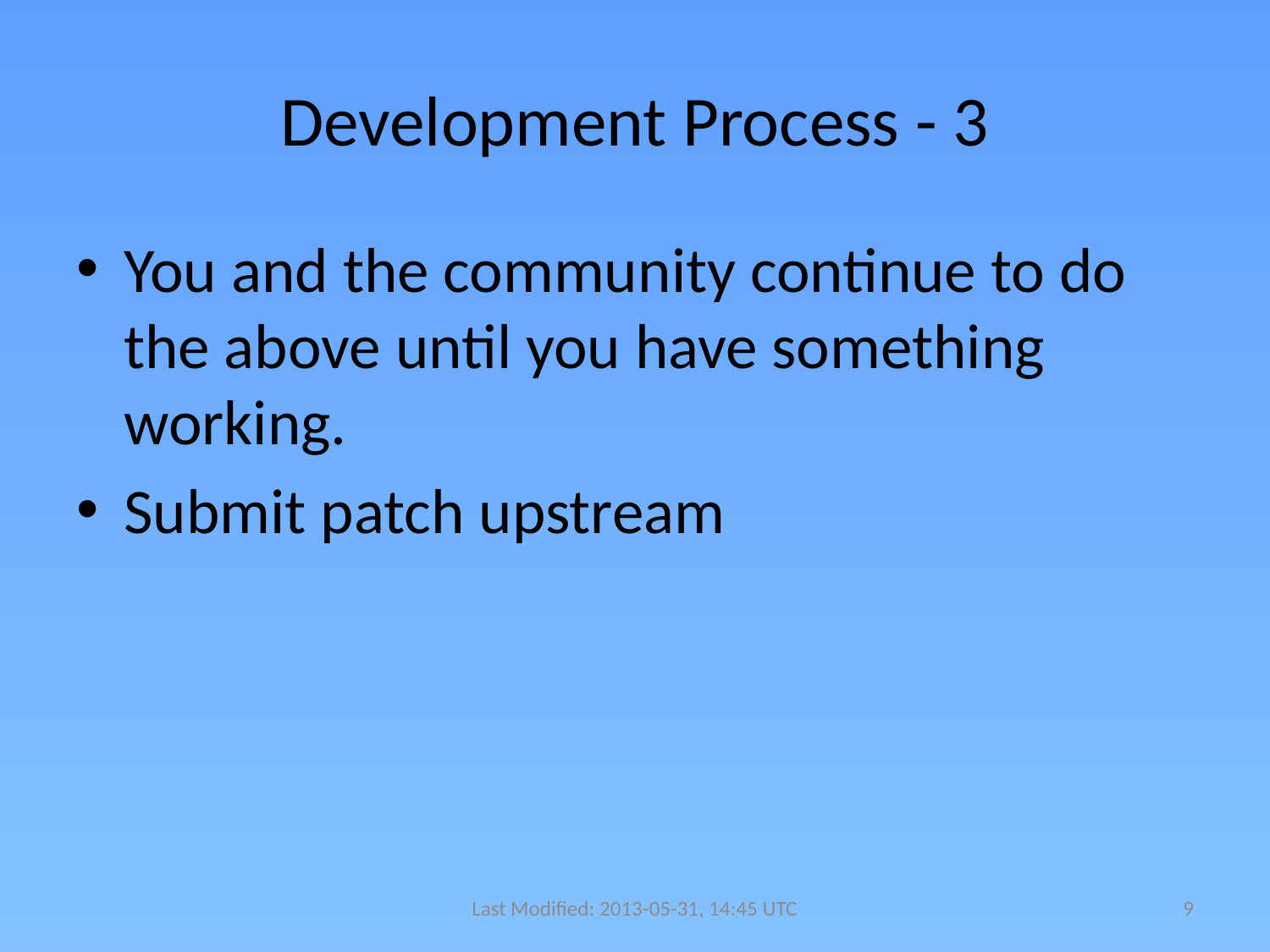

# Development Process - 3
You and the community continue to do the above until you have something working.
Submit patch upstream
Last Modified: 2013-05-31, 14:45 UTC
9